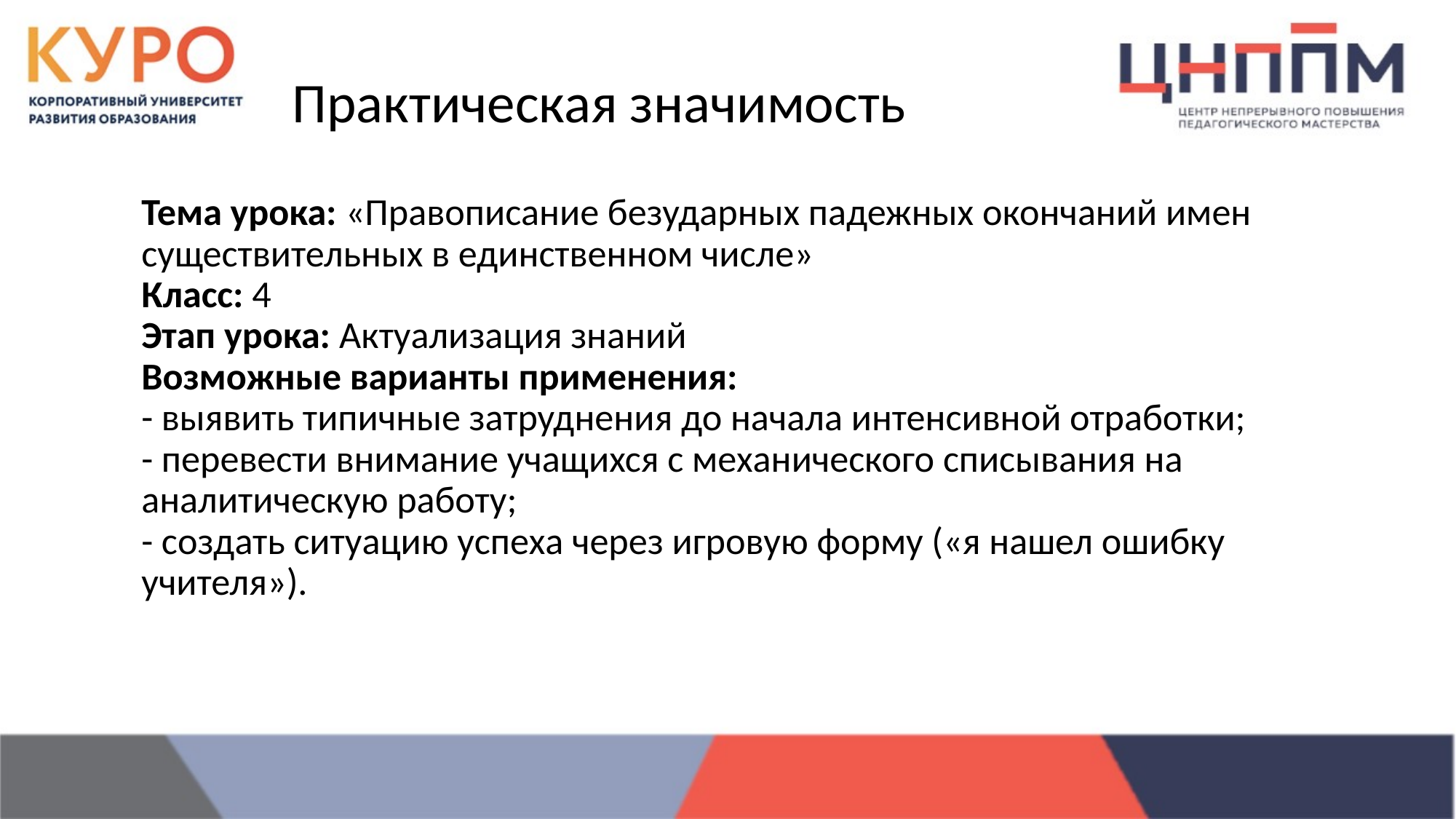

Практическая значимость
Тема урока: «Правописание безударных падежных окончаний имен существительных в единственном числе»
Класс: 4
Этап урока: Актуализация знаний
Возможные варианты применения:
- выявить типичные затруднения до начала интенсивной отработки;
- перевести внимание учащихся с механического списывания на аналитическую работу;
- создать ситуацию успеха через игровую форму («я нашел ошибку учителя»).